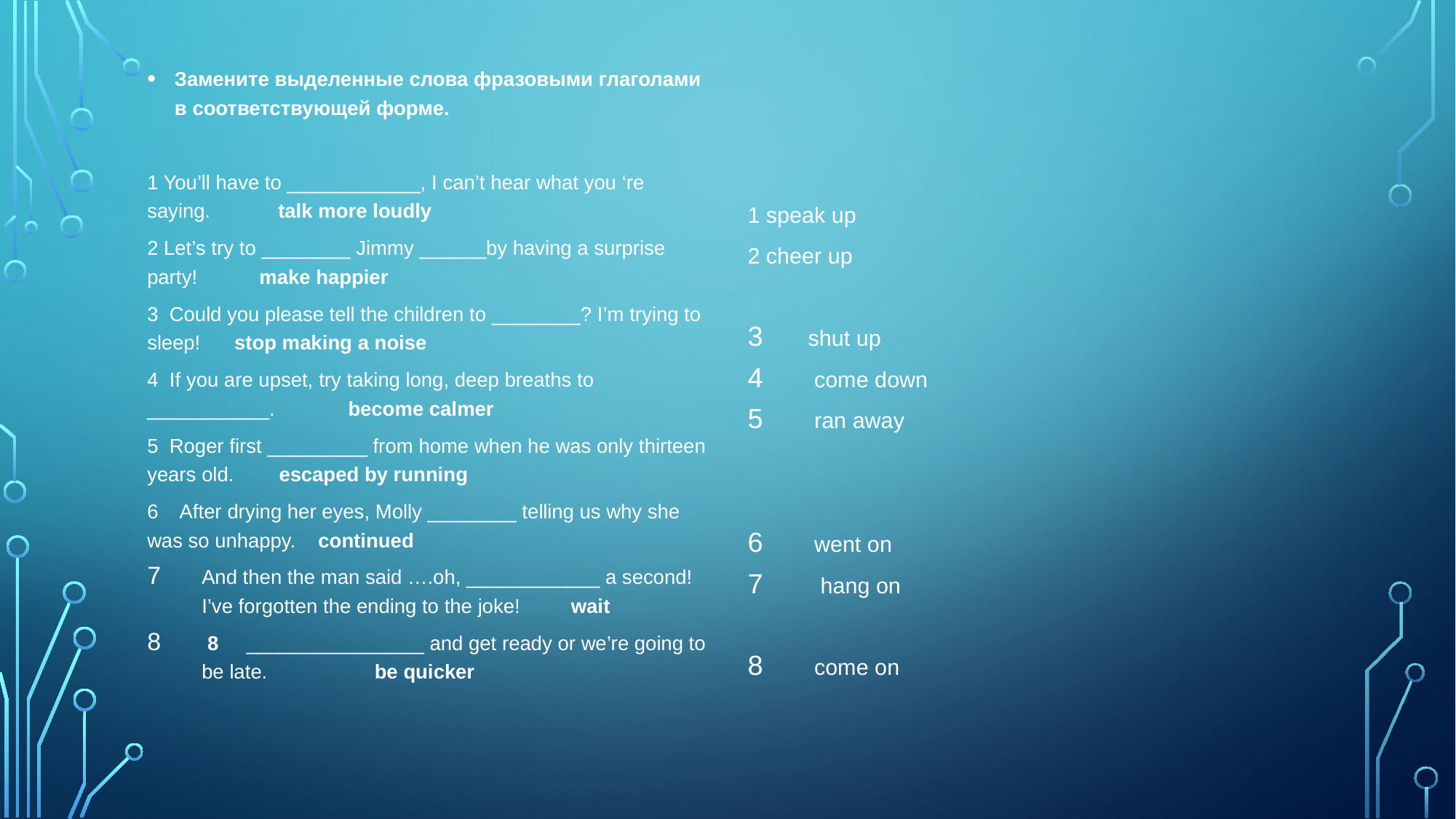

1 speak up
2 cheer up

shut up
 come down
 ran away

 went on
  hang on

 come on

Замените выделенные слова фразовыми глаголами в соответствующей форме.

1 You’ll have to ____________, I can’t hear what you ‘re saying.            talk more loudly
2 Let’s try to ________ Jimmy ______by having a surprise party!           make happier
3  Could you please tell the children to ________? I’m trying to sleep!      stop making a noise
4  If you are upset, try taking long, deep breaths to ___________.             become calmer
5  Roger first _________ from home when he was only thirteen years old.        escaped by running
6    After drying her eyes, Molly ________ telling us why she was so unhappy.    continued
And then the man said ….oh, ____________ a second! I’ve forgotten the ending to the joke!         wait
 8     ________________ and get ready or we’re going to be late.                   be quicker